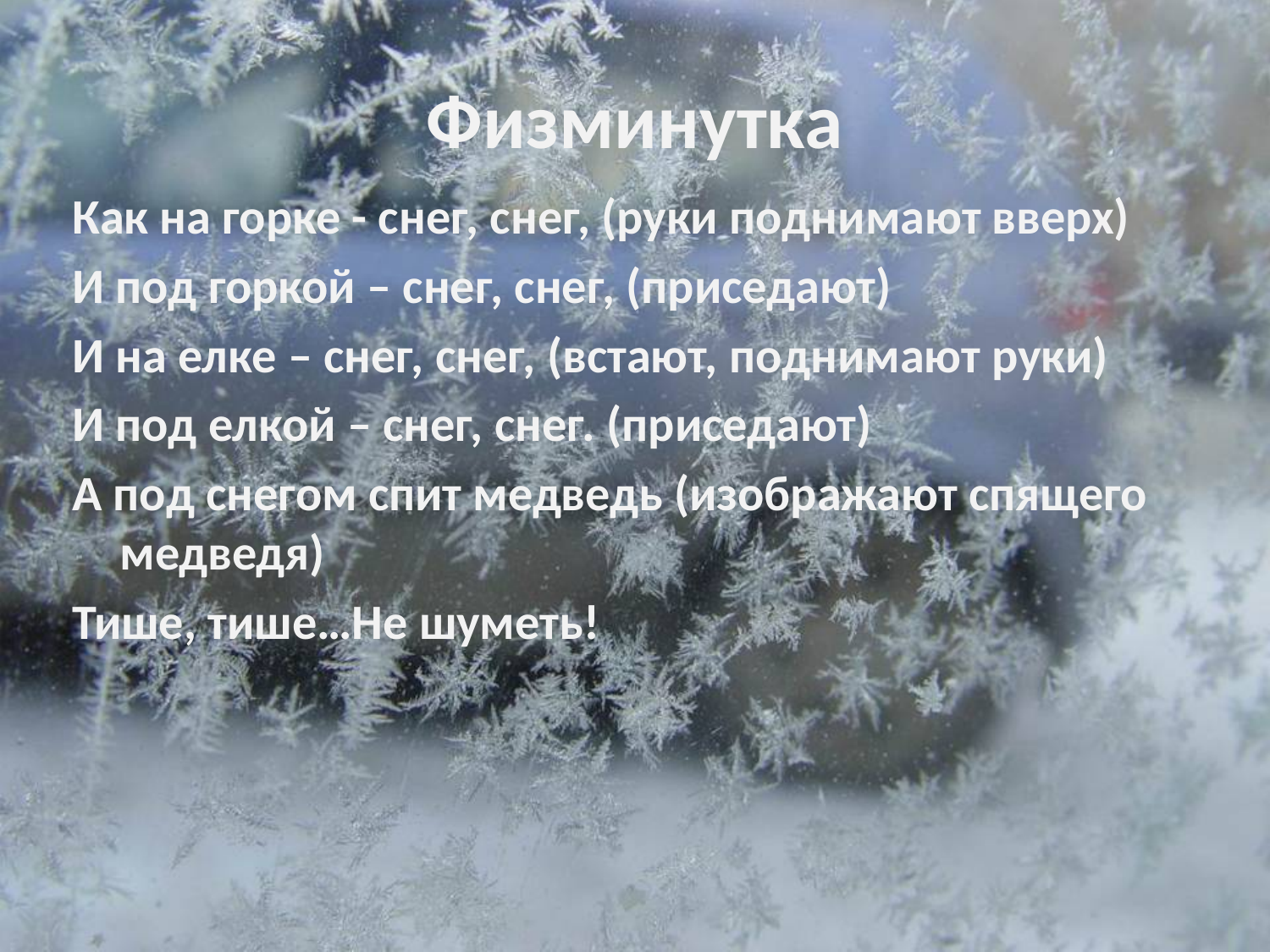

# Физминутка
Как на горке - снег, снег, (руки поднимают вверх)
И под горкой – снег, снег, (приседают)
И на елке – снег, снег, (встают, поднимают руки)
И под елкой – снег, снег. (приседают)
А под снегом спит медведь (изображают спящего медведя)
Тише, тише…Не шуметь!